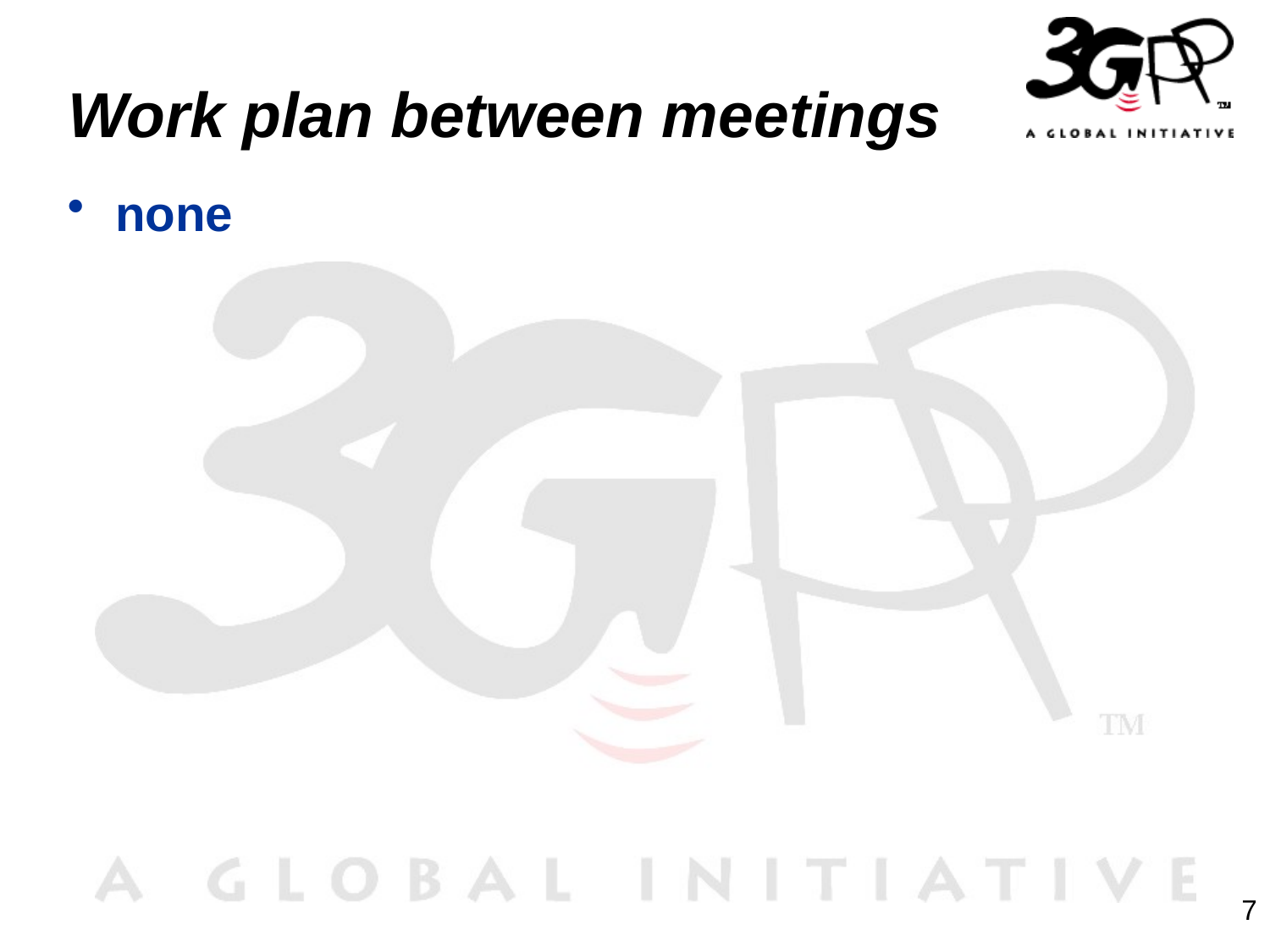

# Work plan between meetings
none
7